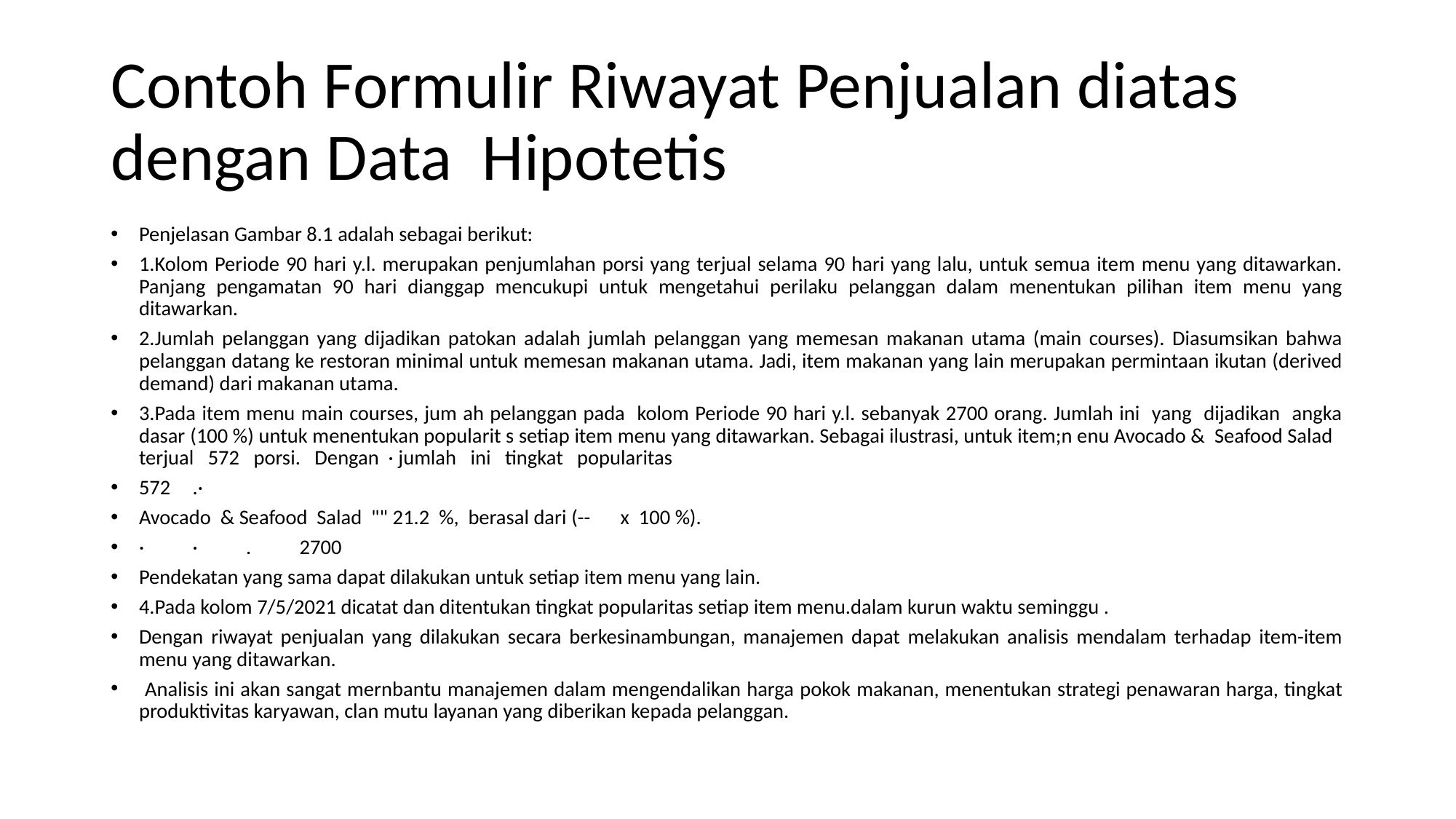

# Contoh Formulir Riwayat Penjualan diatas dengan Data  Hipotetis
Penjelasan Gambar 8.1 adalah sebagai berikut:
1.Kolom Periode 90 hari y.l. merupakan penjumlahan porsi yang terjual selama 90 hari yang lalu, untuk semua item menu yang ditawarkan. Panjang pengamatan 90 hari dianggap mencukupi untuk mengetahui perilaku pelanggan dalam menentukan pilihan item menu yang ditawarkan.
2.Jumlah pelanggan yang dijadikan patokan adalah jumlah pelanggan yang memesan makanan utama (main courses). Diasumsikan bahwa pelanggan datang ke restoran minimal untuk memesan makanan utama. Jadi, item makanan yang lain merupakan permintaan ikutan (derived demand) dari makanan utama.
3.Pada item menu main courses, jum ah pelanggan pada  kolom Periode 90 hari y.l. sebanyak 2700 orang. Jumlah ini  yang  dijadikan  angka dasar (100 %) untuk menentukan popularit s setiap item menu yang ditawarkan. Sebagai ilustrasi, untuk item;n enu Avocado &  Seafood Salad   terjual   572   porsi.   Dengan  · jumlah   ini   tingkat   popularitas
572	.·
Avocado  & Seafood  Salad  "" 21.2  %,  berasal dari (--	x  100 %).
·	·	.	2700
Pendekatan yang sama dapat dilakukan untuk setiap item menu yang lain.
4.Pada kolom 7/5/2021 dicatat dan ditentukan tingkat popularitas setiap item menu.dalam kurun waktu seminggu .
Dengan riwayat penjualan yang dilakukan secara berkesinambungan, manajemen dapat melakukan analisis mendalam terhadap item-item menu yang ditawarkan.
 Analisis ini akan sangat mernbantu manajemen dalam mengendalikan harga pokok makanan, menentukan strategi penawaran harga, tingkat produktivitas karyawan, clan mutu layanan yang diberikan kepada pelanggan.